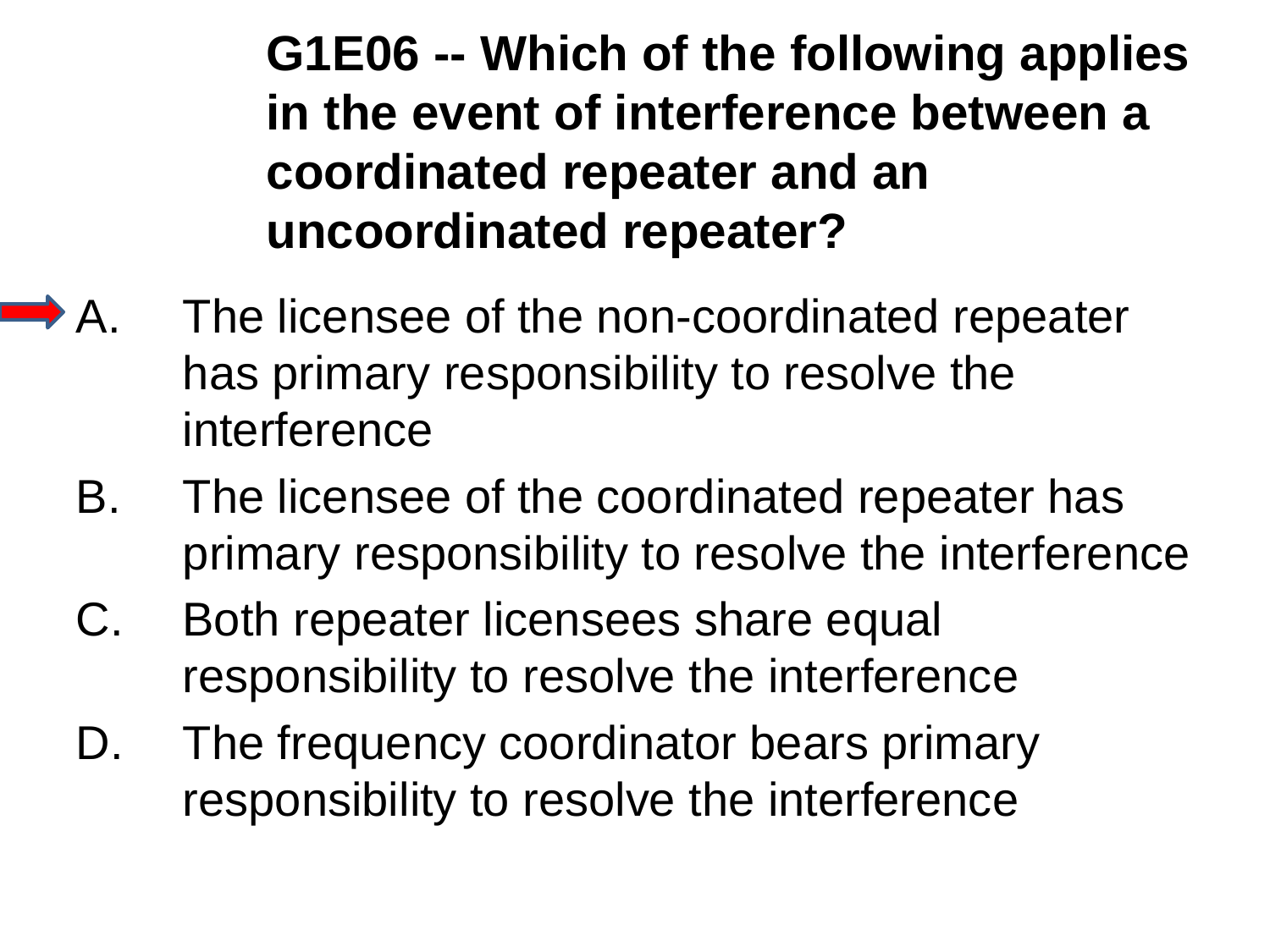

G1E06 -- Which of the following applies in the event of interference between a coordinated repeater and an uncoordinated repeater?
A.	The licensee of the non-coordinated repeater has primary responsibility to resolve the interference
B.	The licensee of the coordinated repeater has primary responsibility to resolve the interference
C.	Both repeater licensees share equal responsibility to resolve the interference
D.	The frequency coordinator bears primary responsibility to resolve the interference